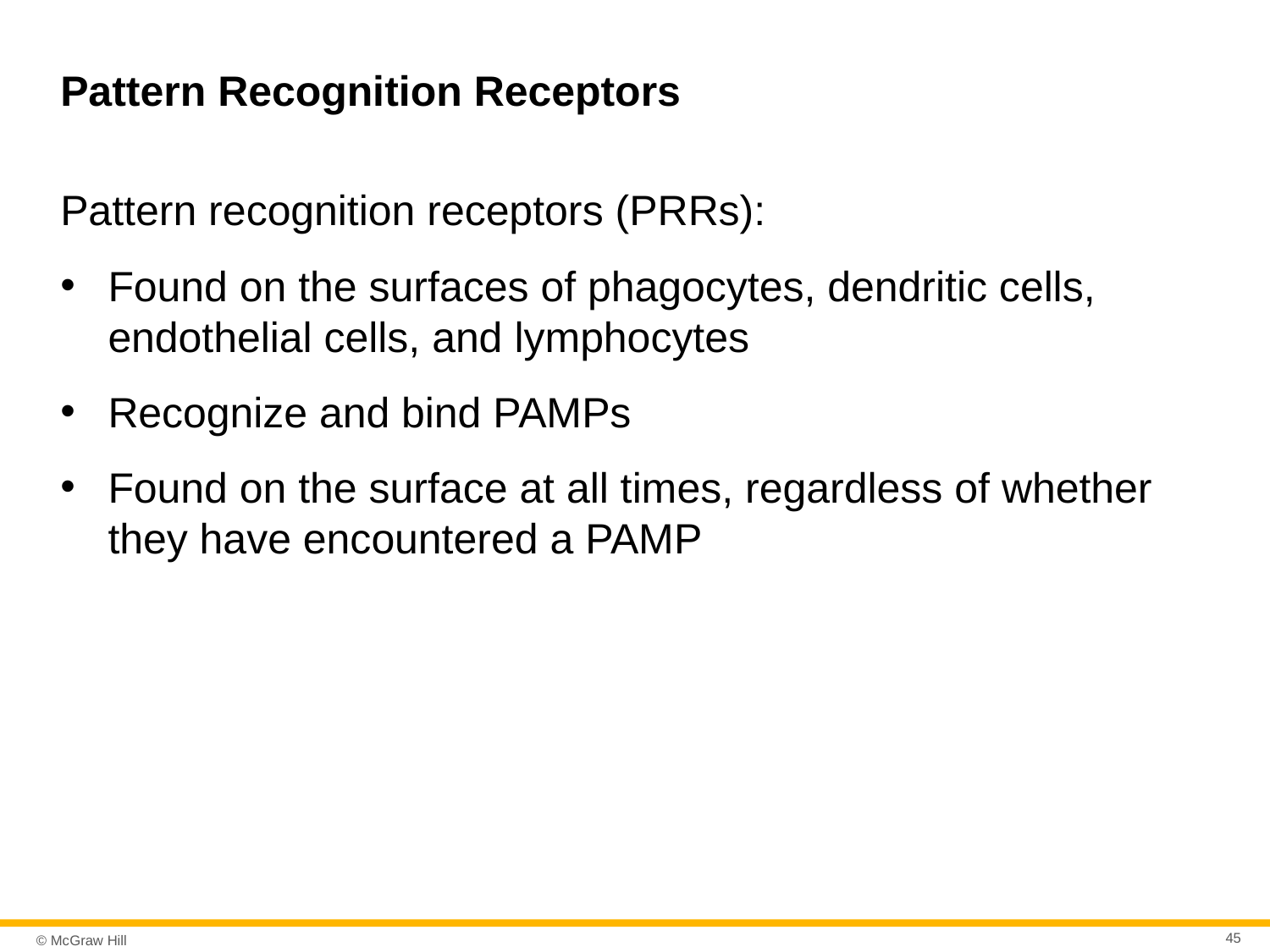

# Pattern Recognition Receptors
Pattern recognition receptors (PRRs):
Found on the surfaces of phagocytes, dendritic cells, endothelial cells, and lymphocytes
Recognize and bind PAMPs
Found on the surface at all times, regardless of whether they have encountered a PAMP